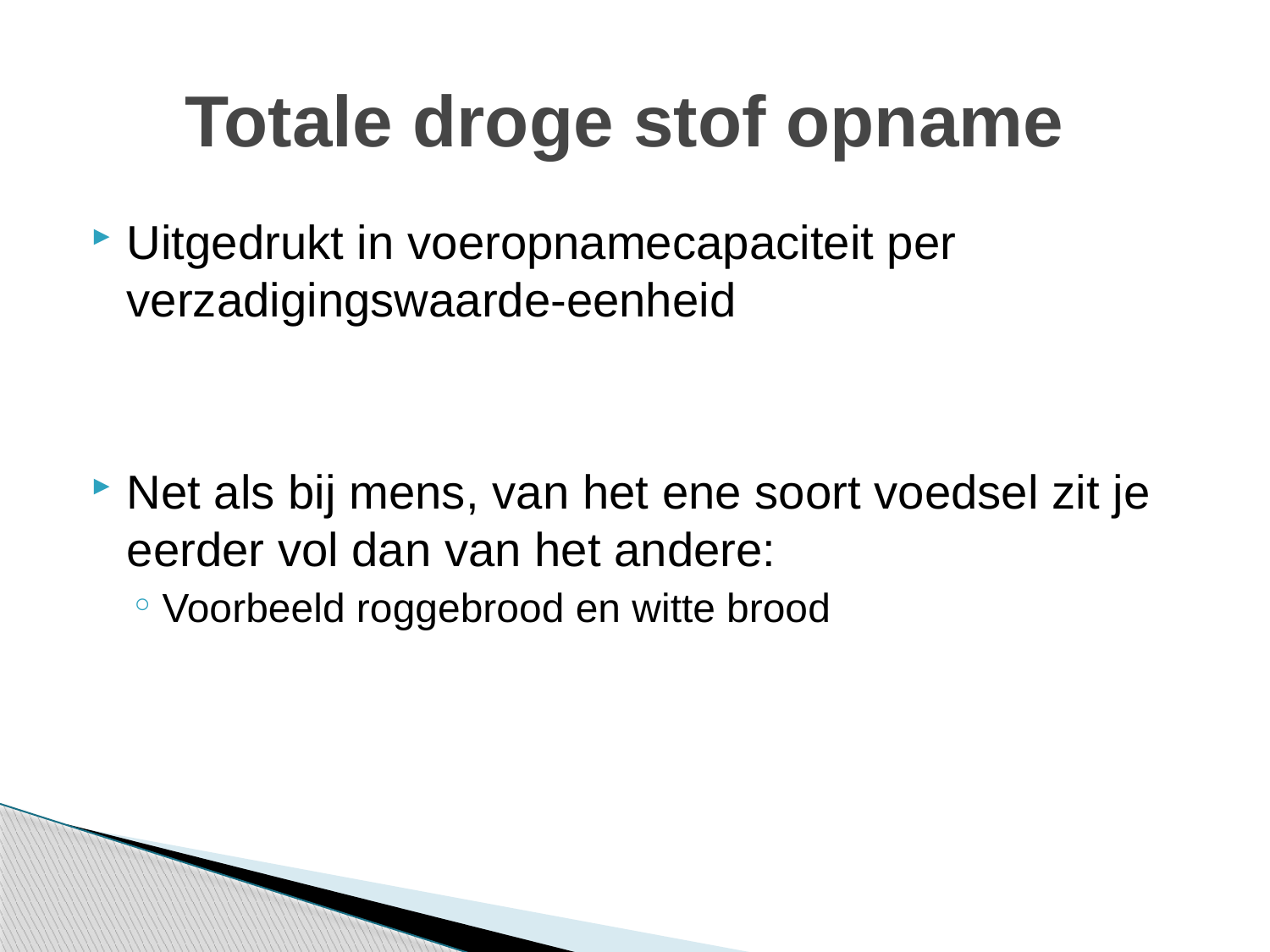

# Totale droge stof opname
Uitgedrukt in voeropnamecapaciteit per verzadigingswaarde-eenheid

Net als bij mens, van het ene soort voedsel zit je eerder vol dan van het andere:
Voorbeeld roggebrood en witte brood